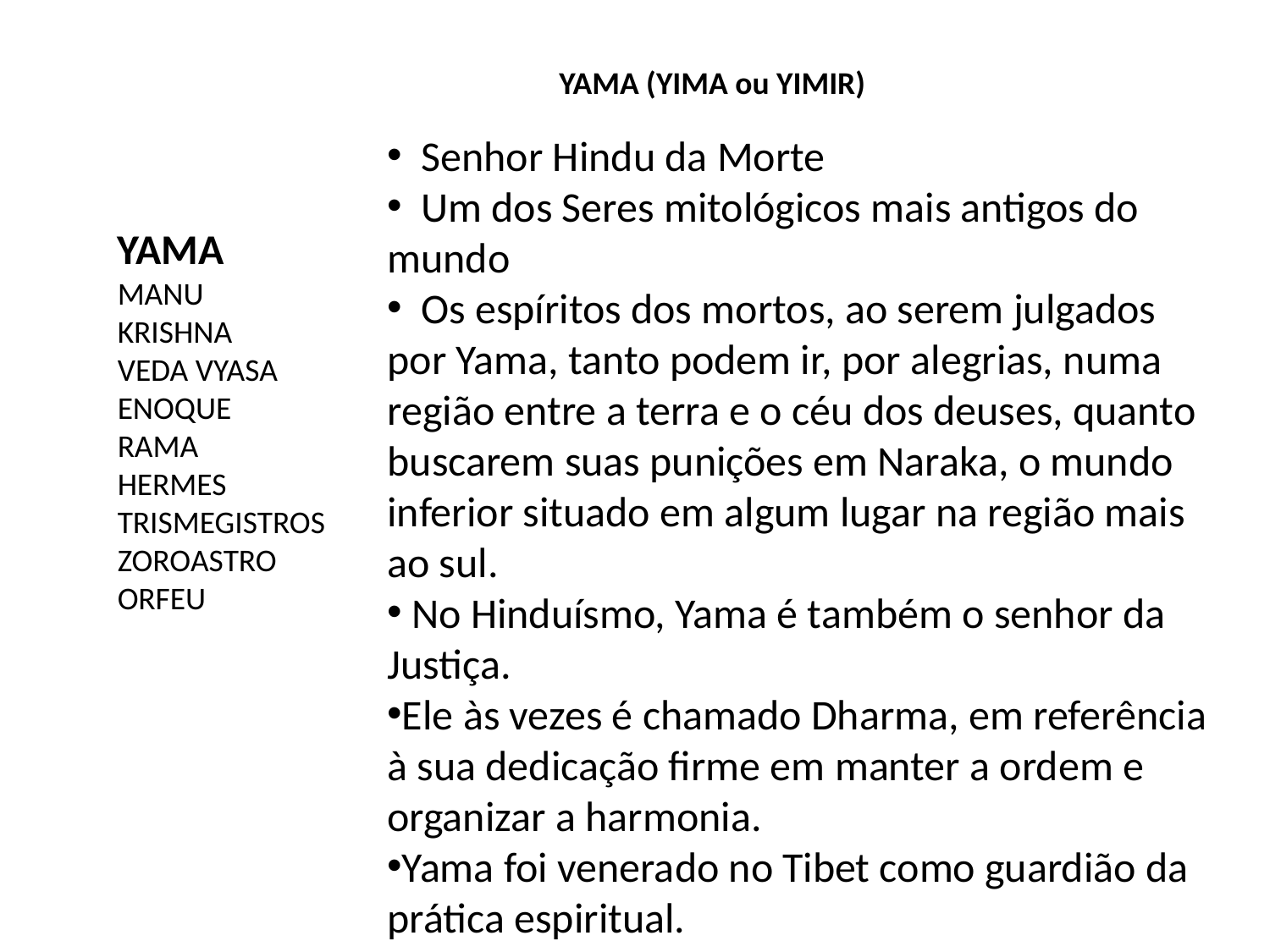

YAMA (YIMA ou YIMIR)
  Senhor Hindu da Morte
  Um dos Seres mitológicos mais antigos do mundo
  Os espíritos dos mortos, ao serem julgados por Yama, tanto podem ir, por alegrias, numa região entre a terra e o céu dos deuses, quanto buscarem suas punições em Naraka, o mundo inferior situado em algum lugar na região mais ao sul.
 No Hinduísmo, Yama é também o senhor da Justiça.
Ele às vezes é chamado Dharma, em referência à sua dedicação firme em manter a ordem e organizar a harmonia.
Yama foi venerado no Tibet como guardião da prática espiritual.
YAMA
MANU
KRISHNA
VEDA VYASA
ENOQUE
RAMA
HERMES TRISMEGISTROS
ZOROASTRO
ORFEU